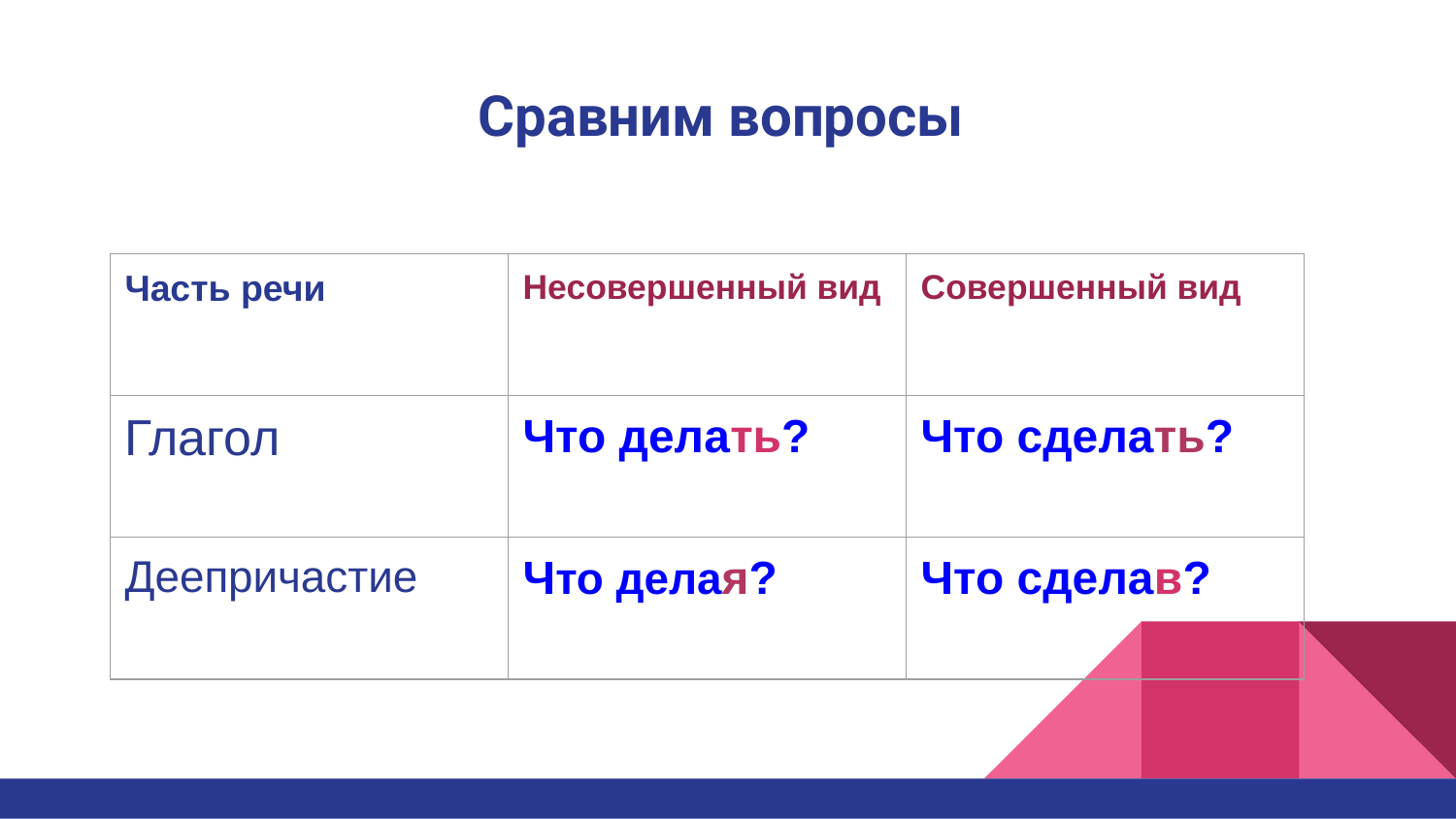

# Сравним вопросы

| Часть речи | Несовершенный вид | Совершенный вид |
| --- | --- | --- |
| Глагол | Что делать? | Что сделать? |
| Деепричастие | Что делая? | Что сделав? |